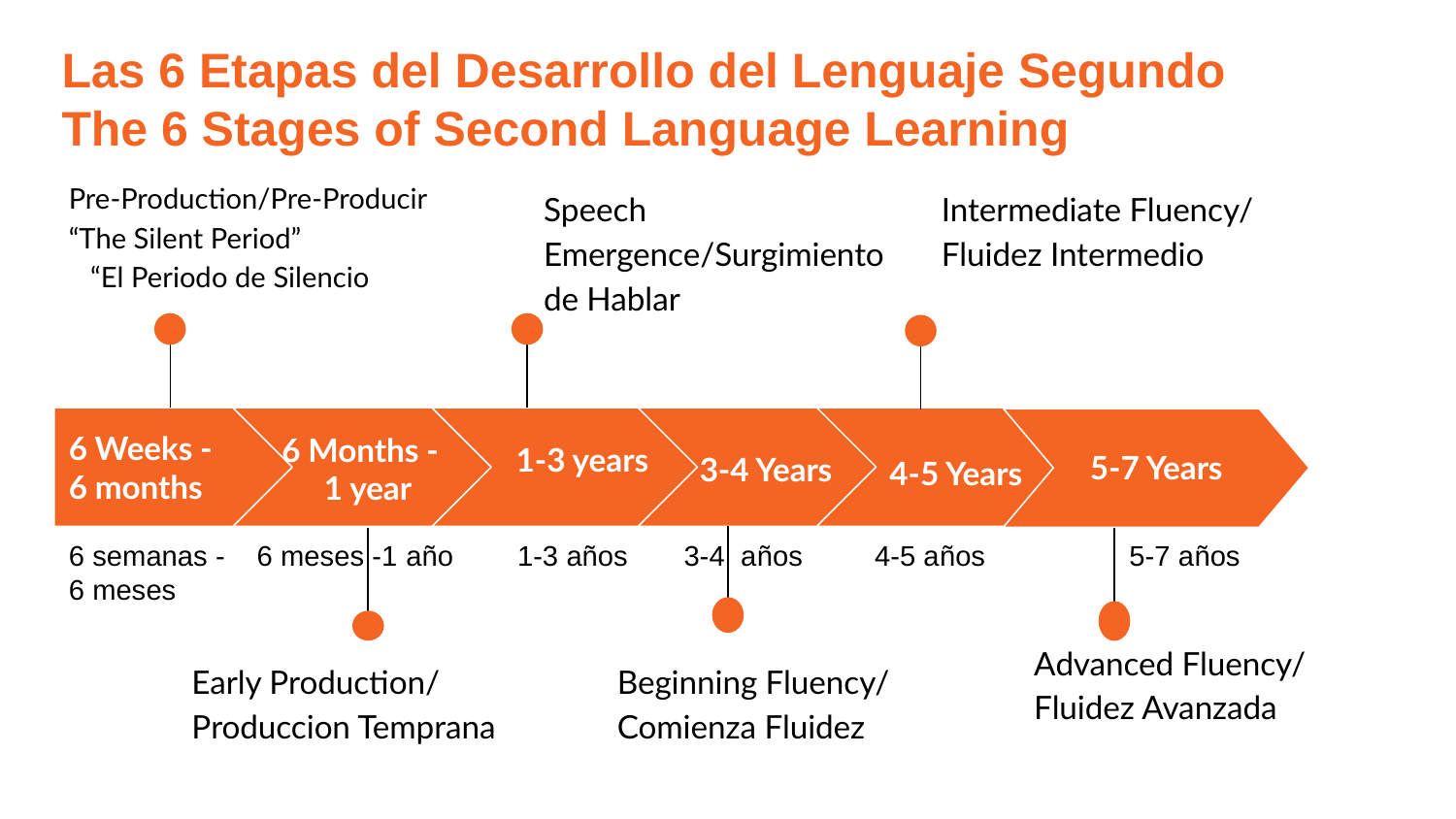

Las 6 Etapas del Desarrollo del Lenguaje Segundo
The 6 Stages of Second Language Learning
Pre-Production/Pre-Producir     “The Silent Period”                           “El Periodo de Silencio
Speech Emergence/Surgimiento de Hablar
Intermediate Fluency/ Fluidez Intermedio

1-3 years
10.20.XX
5-7 Years
6 Weeks -         6 months
6 Months -   1 year
 3-4 Years
4-5 Years

6 semanas -    6 meses -1 año        1-3 años       3-4  años         4-5 años                  5-7 años
6 meses

Advanced Fluency/ Fluidez Avanzada
Early Production/ Produccion Temprana
Beginning Fluency/ Comienza Fluidez